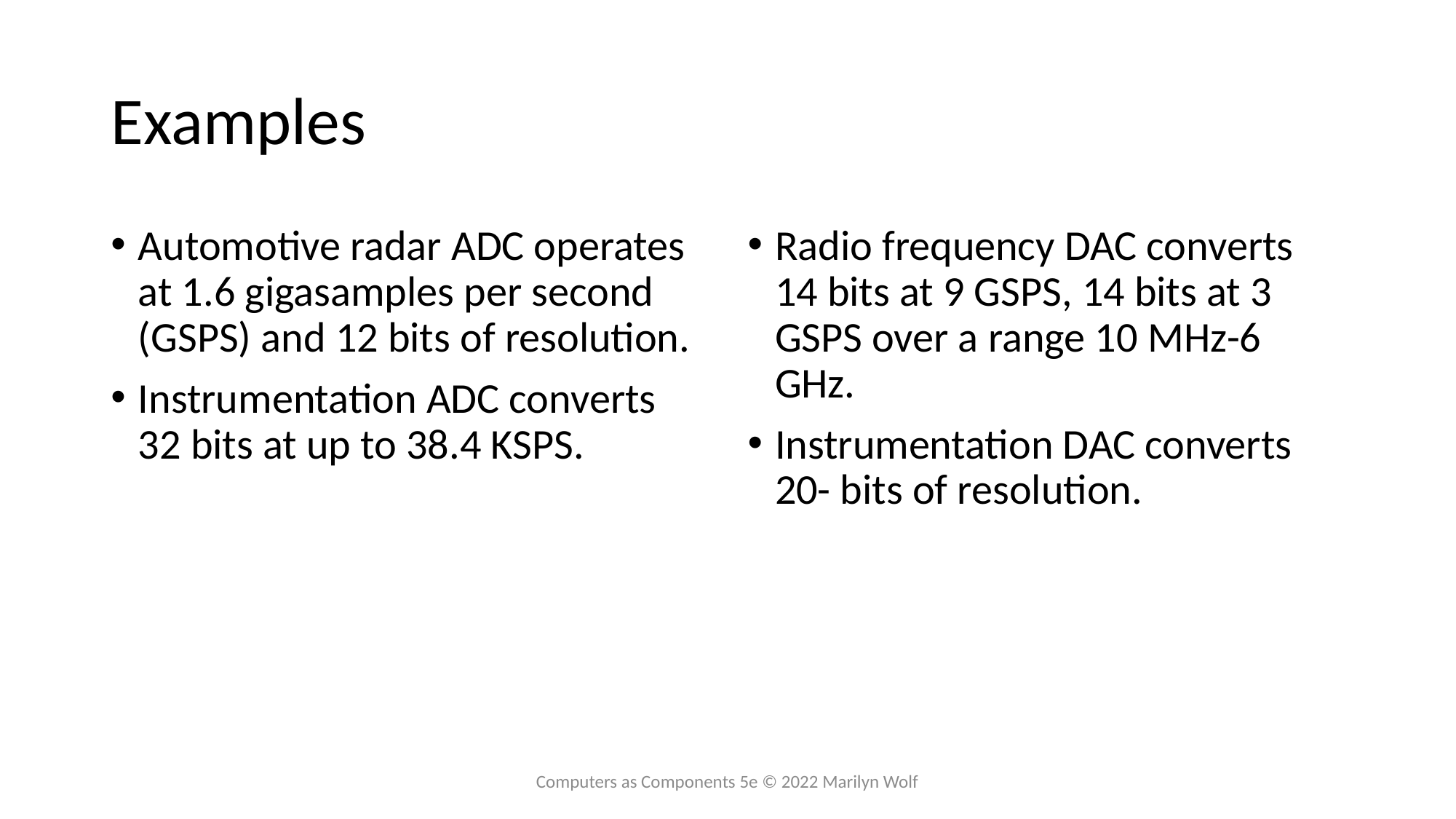

# Examples
Automotive radar ADC operates at 1.6 gigasamples per second (GSPS) and 12 bits of resolution.
Instrumentation ADC converts 32 bits at up to 38.4 KSPS.
Radio frequency DAC converts 14 bits at 9 GSPS, 14 bits at 3 GSPS over a range 10 MHz-6 GHz.
Instrumentation DAC converts 20- bits of resolution.
Computers as Components 5e © 2022 Marilyn Wolf